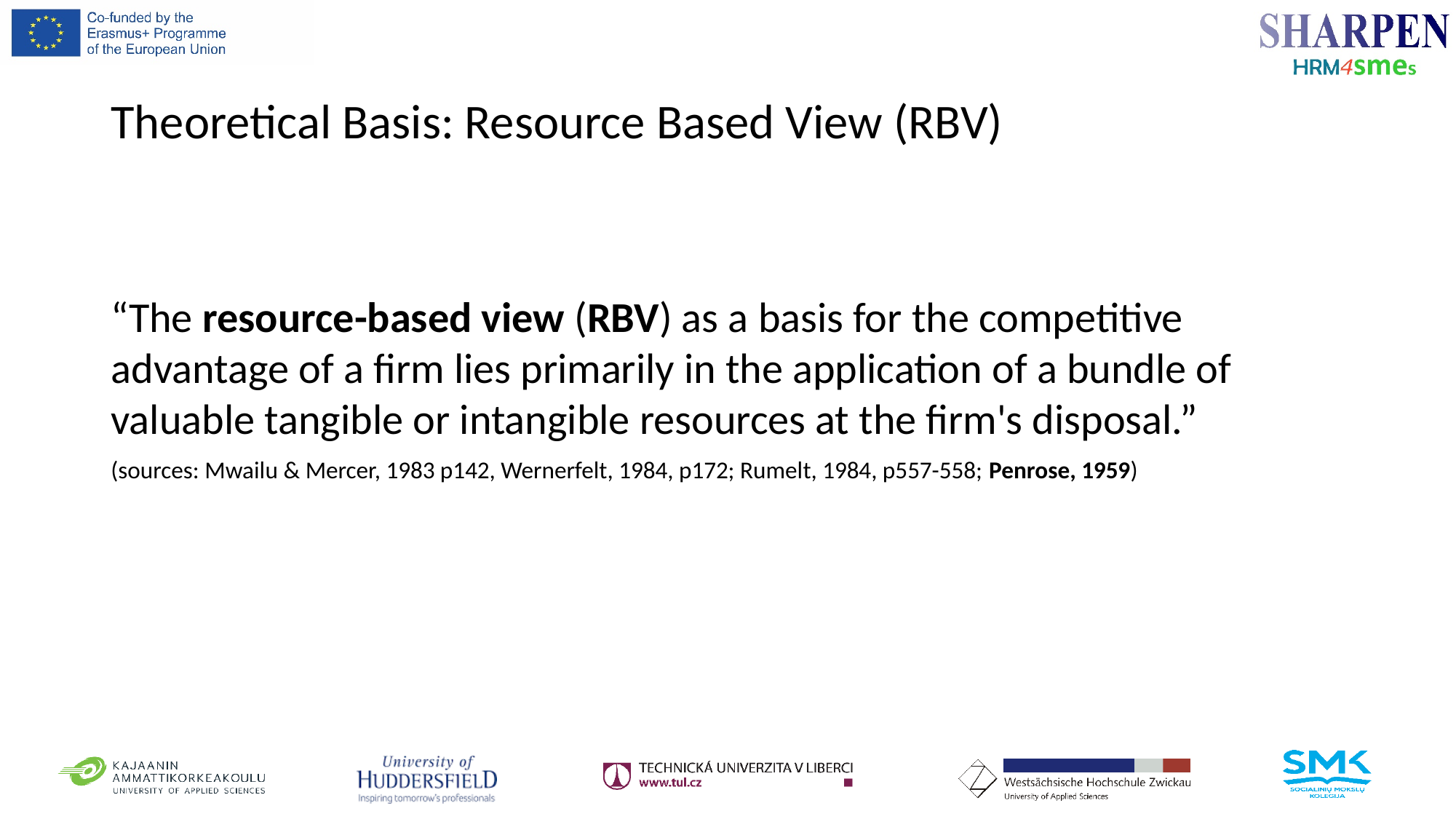

# Theoretical Basis: Resource Based View (RBV)

“The resource-based view (RBV) as a basis for the competitive advantage of a firm lies primarily in the application of a bundle of valuable tangible or intangible resources at the firm's disposal.”
(sources: Mwailu & Mercer, 1983 p142, Wernerfelt, 1984, p172; Rumelt, 1984, p557-558; Penrose, 1959)